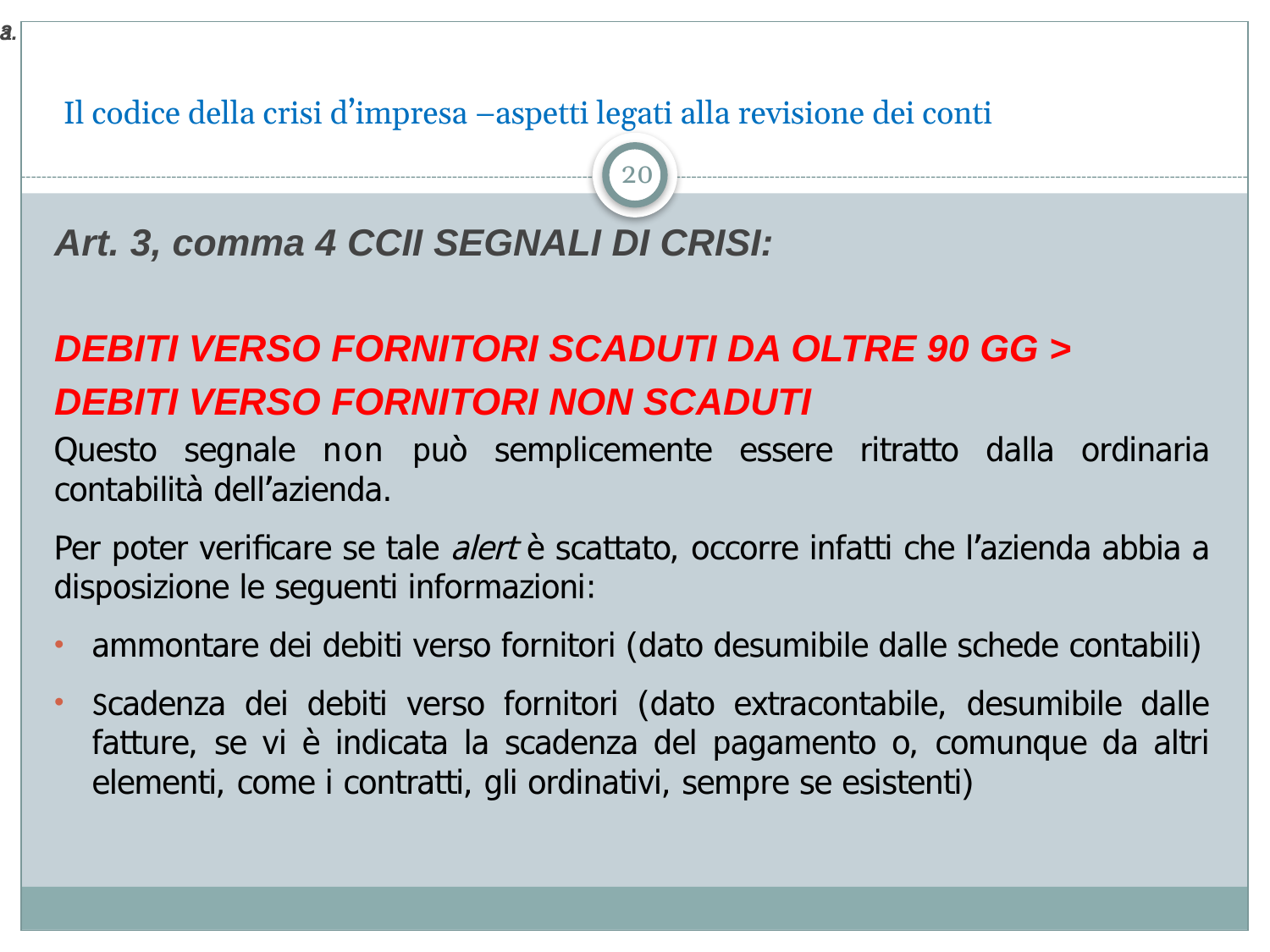

3.
a
# Il codice della crisi d’impresa –aspetti legati alla revisione dei conti
20
Art. 3, comma 4 CCII SEGNALI DI CRISI:

DEBITI VERSO FORNITORI SCADUTI DA OLTRE 90 GG >
DEBITI VERSO FORNITORI NON SCADUTI
Questo segnale non può semplicemente essere ritratto dalla ordinaria contabilità dell’azienda.
Per poter verificare se tale alert è scattato, occorre infatti che l’azienda abbia a disposizione le seguenti informazioni:
ammontare dei debiti verso fornitori (dato desumibile dalle schede contabili)
Scadenza dei debiti verso fornitori (dato extracontabile, desumibile dalle fatture, se vi è indicata la scadenza del pagamento o, comunque da altri elementi, come i contratti, gli ordinativi, sempre se esistenti)